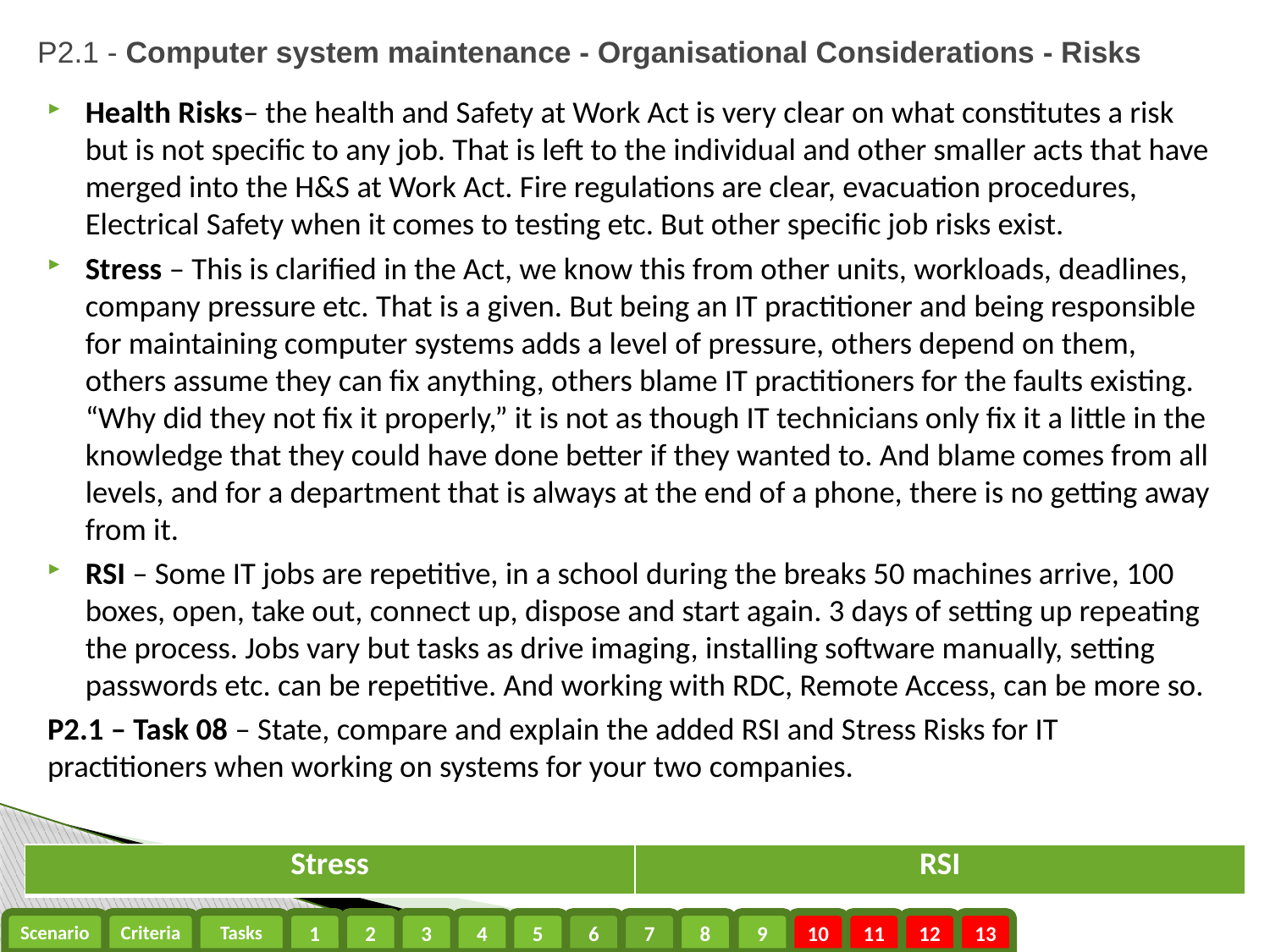

# P2.1 - Computer system maintenance - Organisational Considerations - Risks
Health Risks– the health and Safety at Work Act is very clear on what constitutes a risk but is not specific to any job. That is left to the individual and other smaller acts that have merged into the H&S at Work Act. Fire regulations are clear, evacuation procedures, Electrical Safety when it comes to testing etc. But other specific job risks exist.
Stress – This is clarified in the Act, we know this from other units, workloads, deadlines, company pressure etc. That is a given. But being an IT practitioner and being responsible for maintaining computer systems adds a level of pressure, others depend on them, others assume they can fix anything, others blame IT practitioners for the faults existing. “Why did they not fix it properly,” it is not as though IT technicians only fix it a little in the knowledge that they could have done better if they wanted to. And blame comes from all levels, and for a department that is always at the end of a phone, there is no getting away from it.
RSI – Some IT jobs are repetitive, in a school during the breaks 50 machines arrive, 100 boxes, open, take out, connect up, dispose and start again. 3 days of setting up repeating the process. Jobs vary but tasks as drive imaging, installing software manually, setting passwords etc. can be repetitive. And working with RDC, Remote Access, can be more so.
P2.1 – Task 08 – State, compare and explain the added RSI and Stress Risks for IT practitioners when working on systems for your two companies.
| Stress | RSI |
| --- | --- |